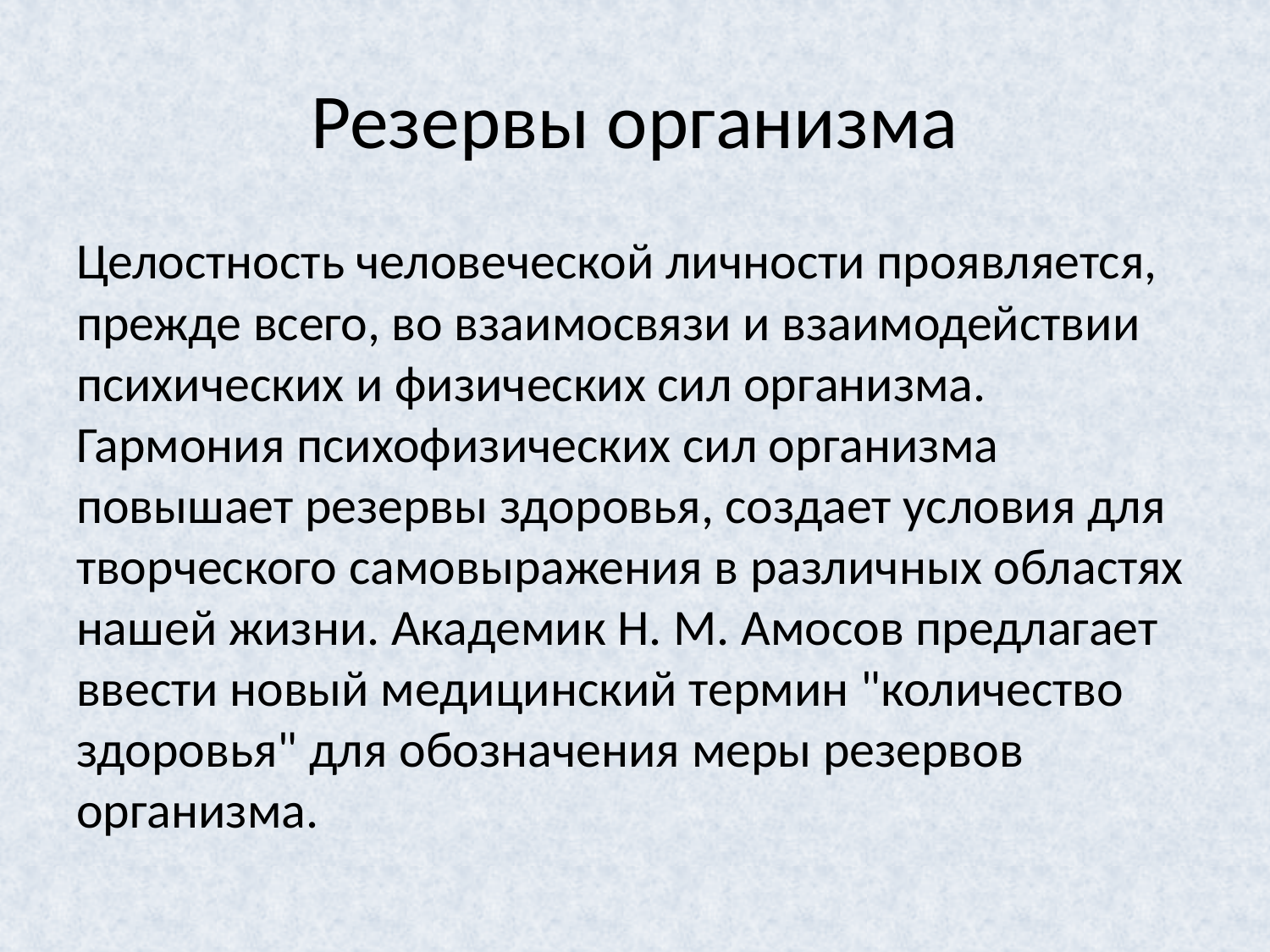

# Резервы организма
Целостность человеческой личности проявляется, прежде всего, во взаимосвязи и взаимодействии психических и физических сил организма. Гармония психофизических сил организма повышает резервы здоровья, создает условия для творческого самовыражения в различных областях нашей жизни. Академик Н. М. Амосов предлагает ввести новый медицинский термин "количество здоровья" для обозначения меры резервов организма.